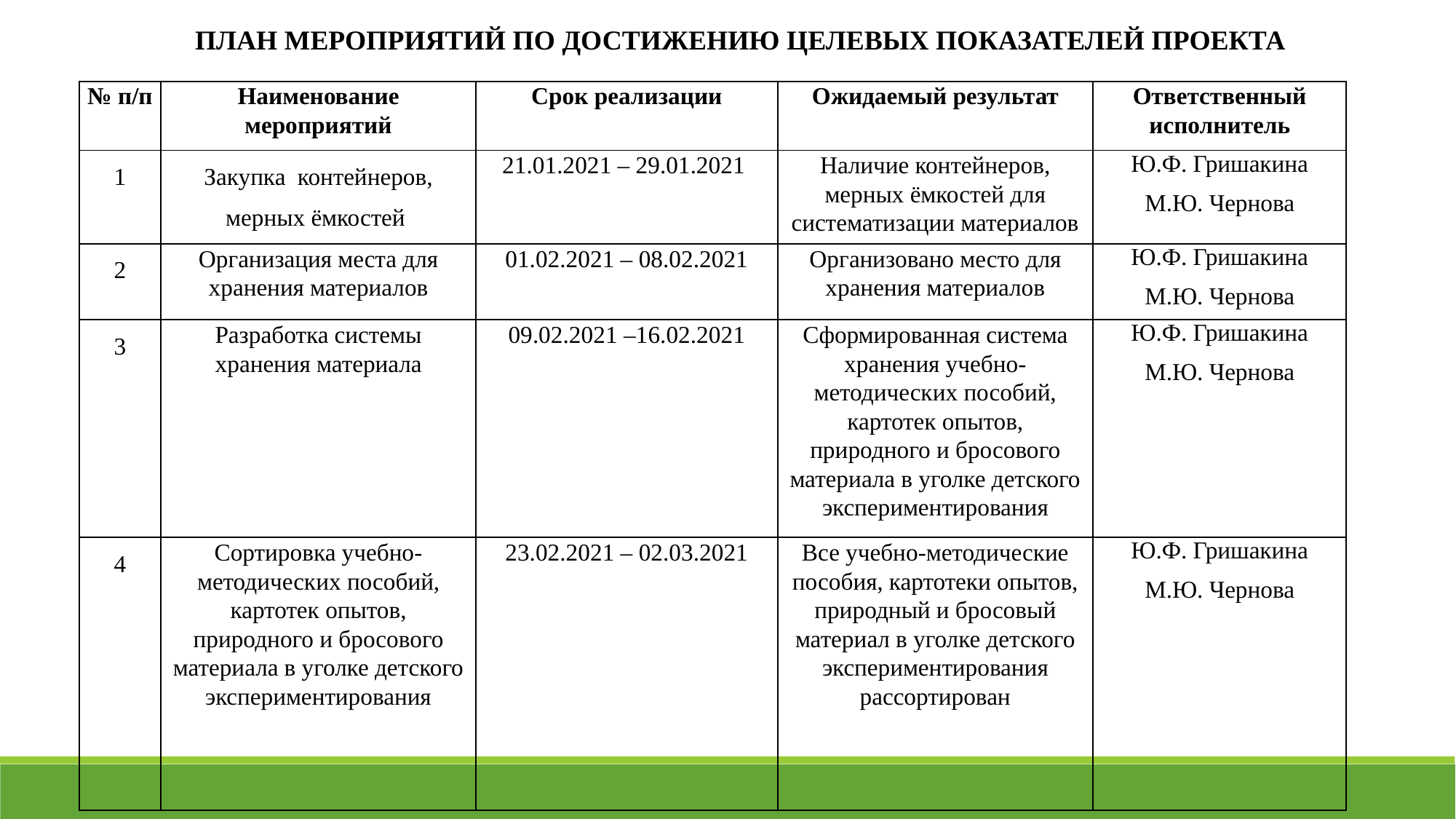

ПЛАН МЕРОПРИЯТИЙ ПО ДОСТИЖЕНИЮ ЦЕЛЕВЫХ ПОКАЗАТЕЛЕЙ ПРОЕКТА
| № п/п | Наименование мероприятий | Срок реализации | Ожидаемый результат | Ответственный исполнитель |
| --- | --- | --- | --- | --- |
| 1 | Закупка контейнеров, мерных ёмкостей | 21.01.2021 – 29.01.2021 | Наличие контейнеров, мерных ёмкостей для систематизации материалов | Ю.Ф. Гришакина М.Ю. Чернова |
| 2 | Организация места для хранения материалов | 01.02.2021 – 08.02.2021 | Организовано место для хранения материалов | Ю.Ф. Гришакина М.Ю. Чернова |
| 3 | Разработка системы хранения материала | 09.02.2021 –16.02.2021 | Сформированная система хранения учебно-методических пособий, картотек опытов, природного и бросового материала в уголке детского экспериментирования | Ю.Ф. Гришакина М.Ю. Чернова |
| 4 | Сортировка учебно-методических пособий, картотек опытов, природного и бросового материала в уголке детского экспериментирования | 23.02.2021 – 02.03.2021 | Все учебно-методические пособия, картотеки опытов, природный и бросовый материал в уголке детского экспериментирования рассортирован | Ю.Ф. Гришакина М.Ю. Чернова |